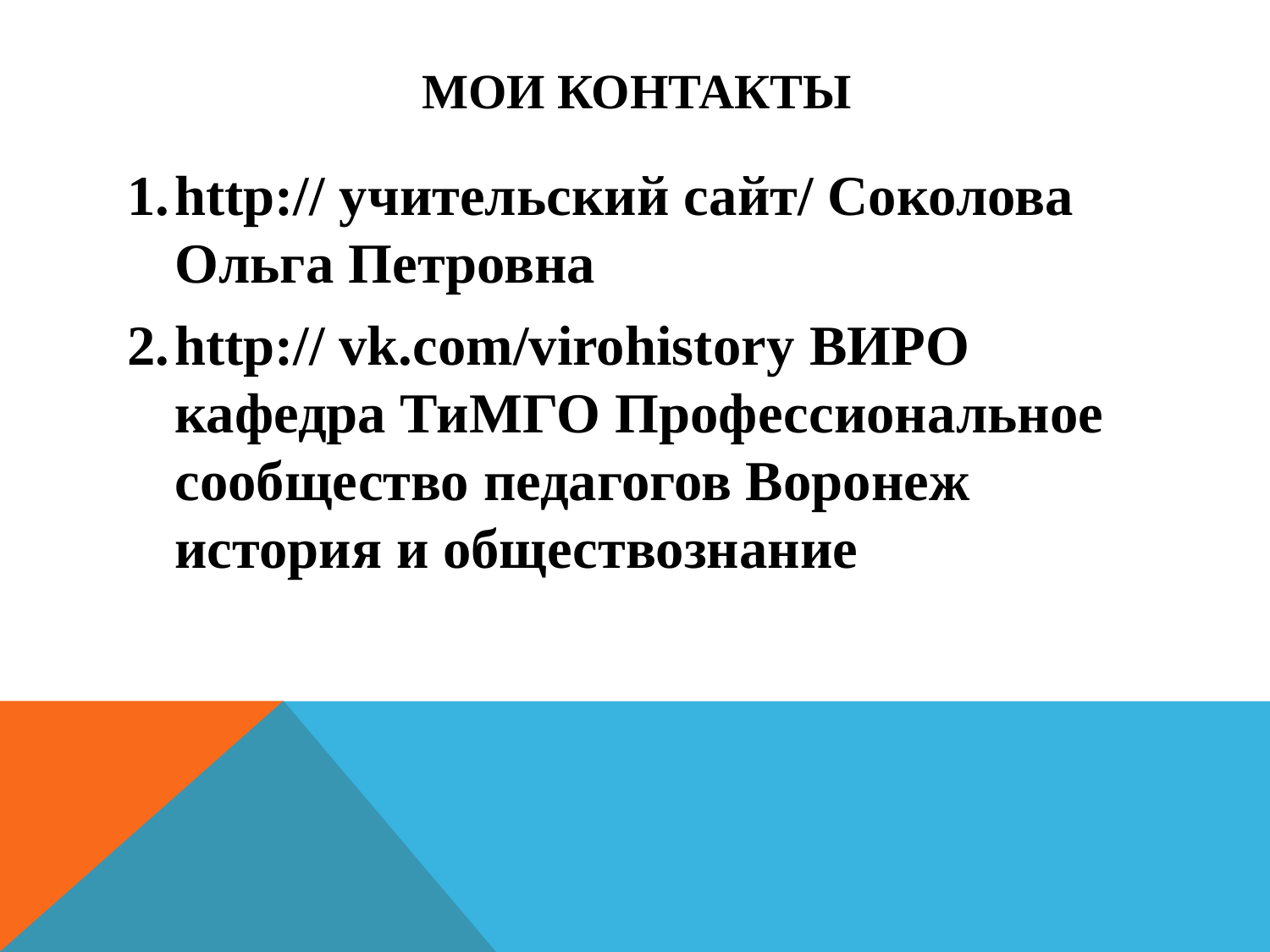

# Мои контакты
http:// учительский сайт/ Соколова Ольга Петровна
http:// vk.com/virohistory ВИРО кафедра ТиМГО Профессиональное сообщество педагогов Воронеж история и обществознание